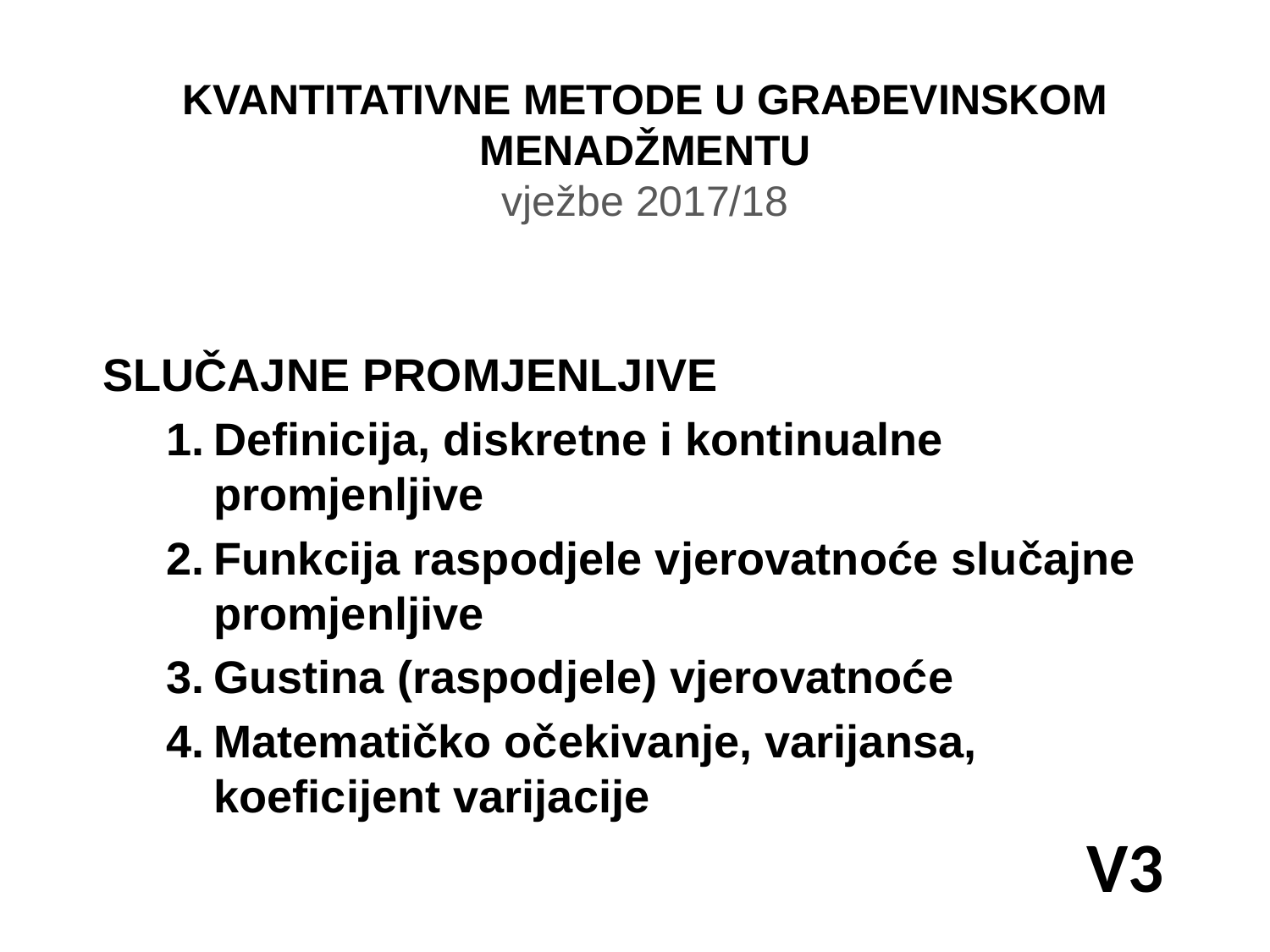

KVANTITATIVNE METODE U GRAĐEVINSKOM MENADŽMENTU
vježbe 2017/18
SLUČAJNE PROMJENLJIVE
Definicija, diskretne i kontinualne promjenljive
Funkcija raspodjele vjerovatnoće slučajne promjenljive
Gustina (raspodjele) vjerovatnoće
Matematičko očekivanje, varijansa, koeficijent varijacije
V3